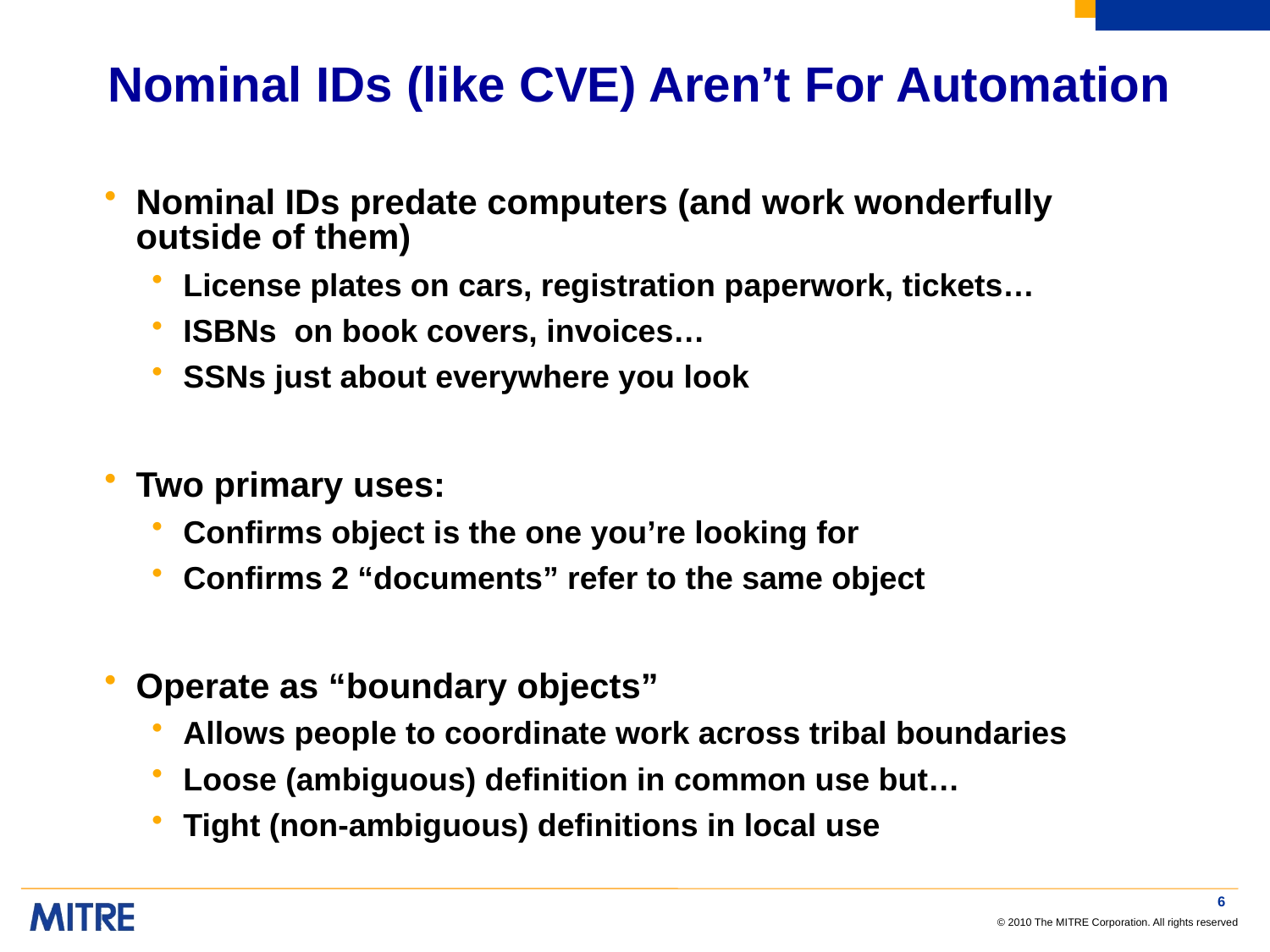

# Nominal IDs (like CVE) Aren’t For Automation
Nominal IDs predate computers (and work wonderfully outside of them)
License plates on cars, registration paperwork, tickets…
ISBNs  on book covers, invoices…
SSNs just about everywhere you look

Two primary uses:
Confirms object is the one you’re looking for
Confirms 2 “documents” refer to the same object

Operate as “boundary objects”
Allows people to coordinate work across tribal boundaries
Loose (ambiguous) definition in common use but…
Tight (non-ambiguous) definitions in local use
6